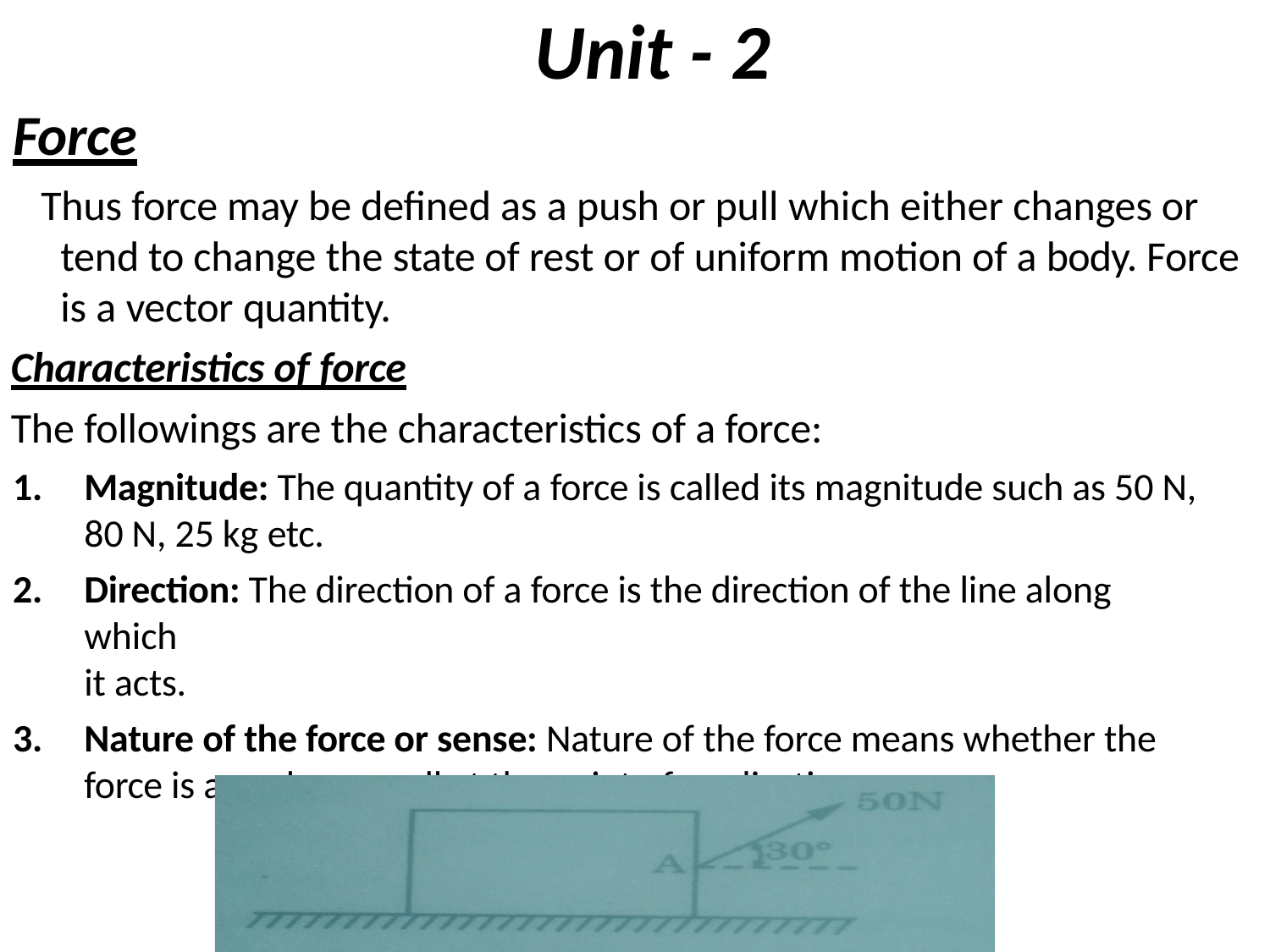

# Unit - 2
Force
Thus force may be defined as a push or pull which either changes or  tend to change the state of rest or of uniform motion of a body. Force  is a vector quantity.
Characteristics of force
The followings are the characteristics of a force:
Magnitude: The quantity of a force is called its magnitude such as 50 N,  80 N, 25 kg etc.
Direction: The direction of a force is the direction of the line along which
it acts.
Nature of the force or sense: Nature of the force means whether the  force is a push or a pull at the point of application.